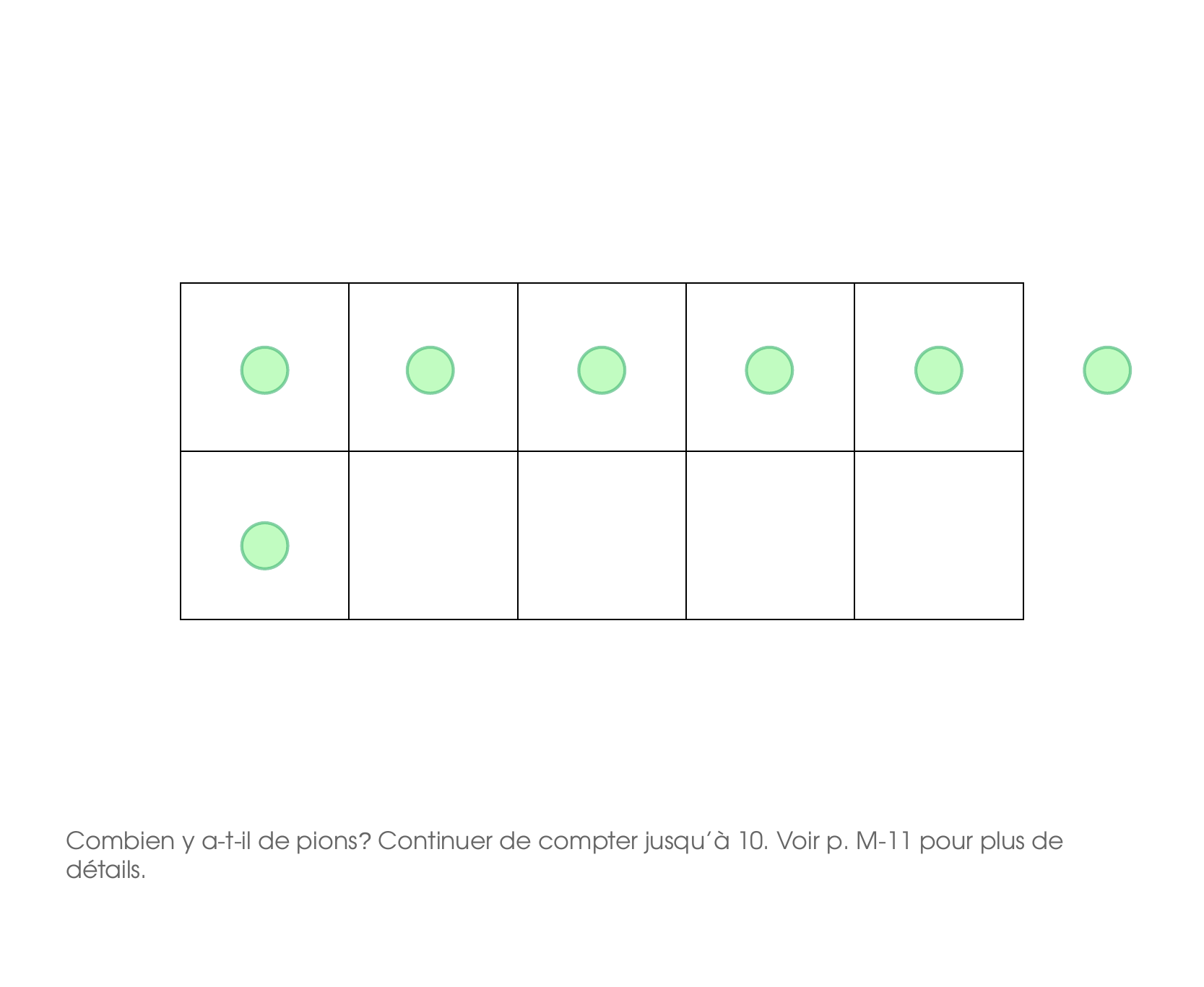

|  |  |  |  |  |
| --- | --- | --- | --- | --- |
|  |  |  |  |  |

Combien y a-t-il de pions? Continuer de compter jusqu’à 10. Voir p. M-11 pour plus de détails.